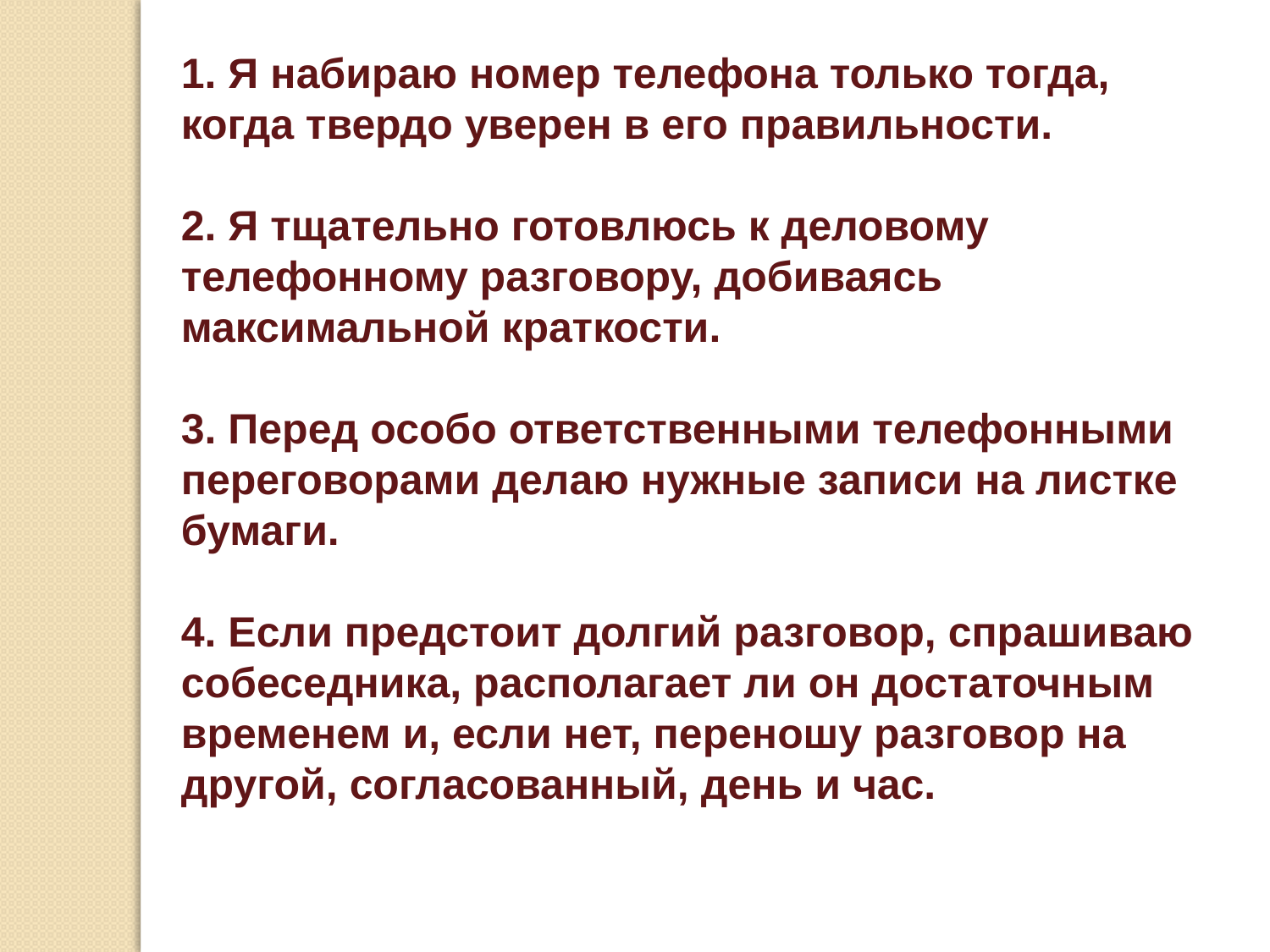

1. Я набираю номер телефона только тогда, когда твердо уверен в его правильности.

2. Я тщательно готовлюсь к деловому телефонному разговору, добиваясь максимальной краткости.

3. Перед особо ответственными телефонными переговорами делаю нужные записи на листке бумаги.

4. Если предстоит долгий разговор, спрашиваю собеседника, располагает ли он достаточным временем и, если нет, переношу разговор на другой, согласованный, день и час.